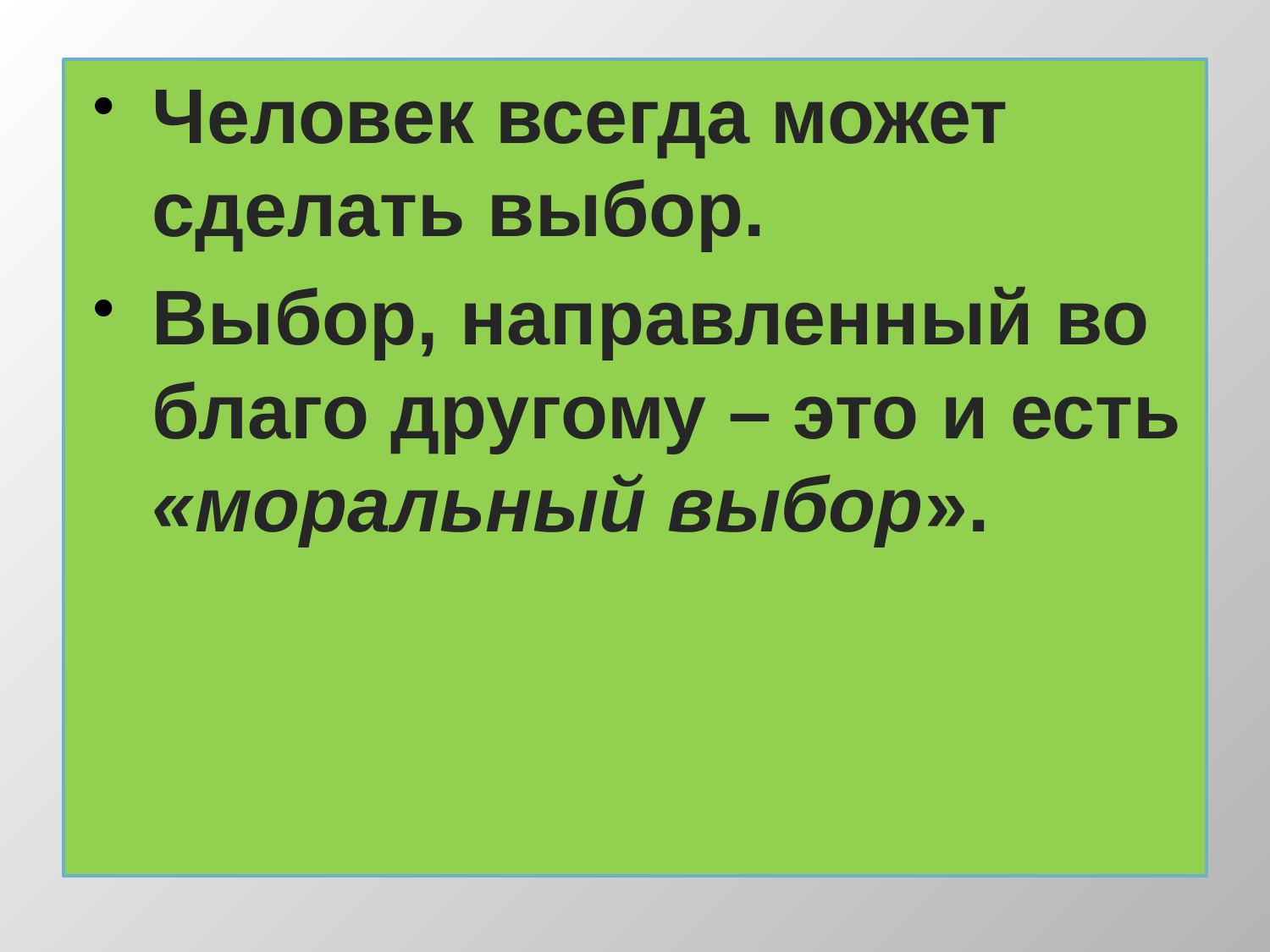

#
Человек всегда может сделать выбор.
Выбор, направленный во благо другому – это и есть «моральный выбор».